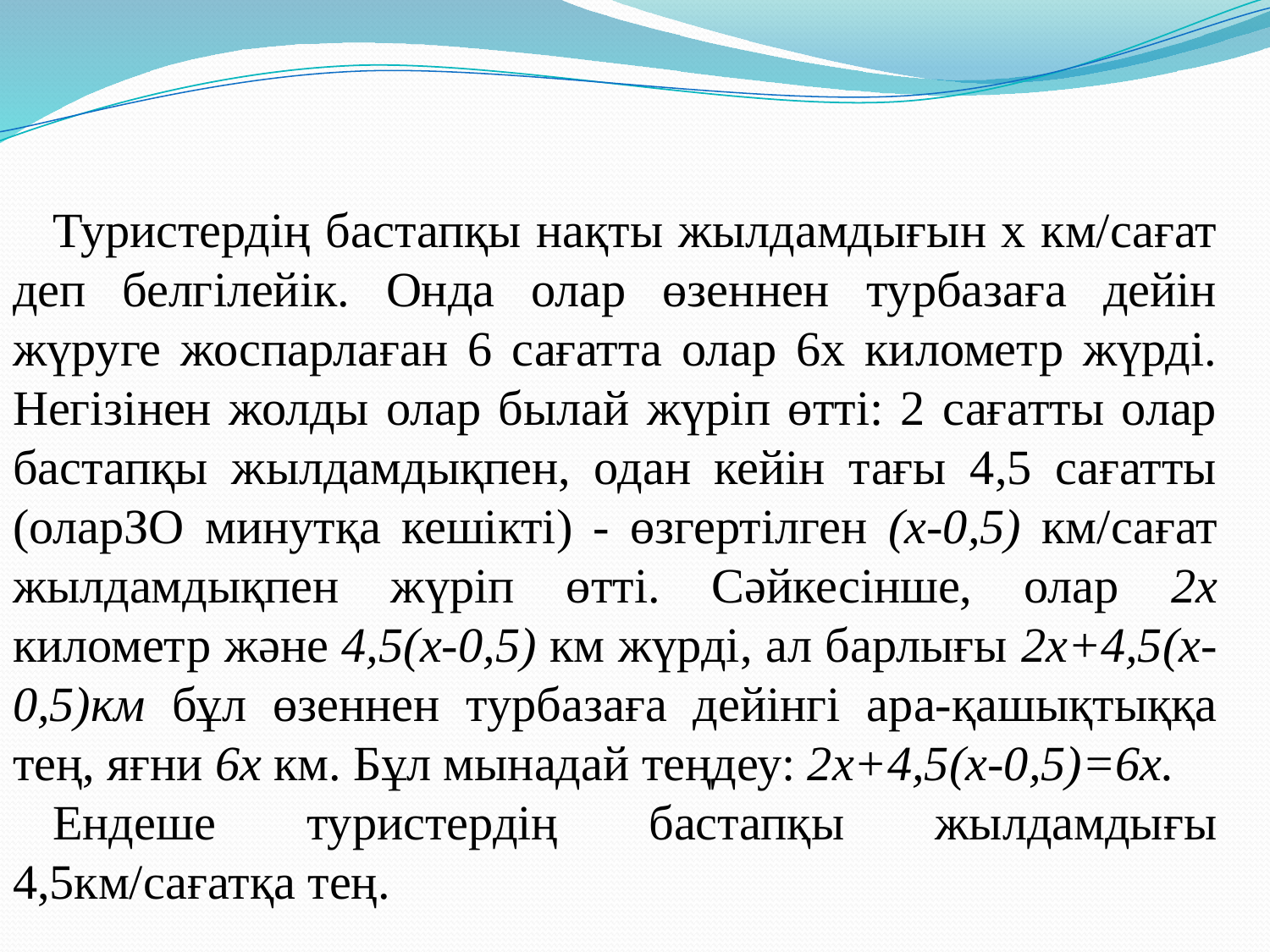

Туристердің бастапқы нақты жылдамдығын х км/сағат деп белгілейік. Онда олар өзеннен турбазаға дейін жүруге жоспарлаған 6 сағатта олар 6х километр жүрді. Негізінен жолды олар былай жүріп өтті: 2 сағатты олар бастапқы жылдамдықпен, одан кейін тағы 4,5 сағатты (оларЗО минутқа кешікті) - өзгертілген (х-0,5) км/сағат жылдамдықпен жүріп өтті. Сәйкесінше, олар 2х километр және 4,5(х-0,5) км жүрді, ал барлығы 2х+4,5(х-0,5)км бұл өзеннен турбазаға дейінгі ара-қашықтыққа тең, яғни 6х км. Бұл мынадай теңдеу: 2х+4,5(х-0,5)=6х.
Ендеше туристердің бастапқы жылдамдығы 4,5км/сағатқа тең.